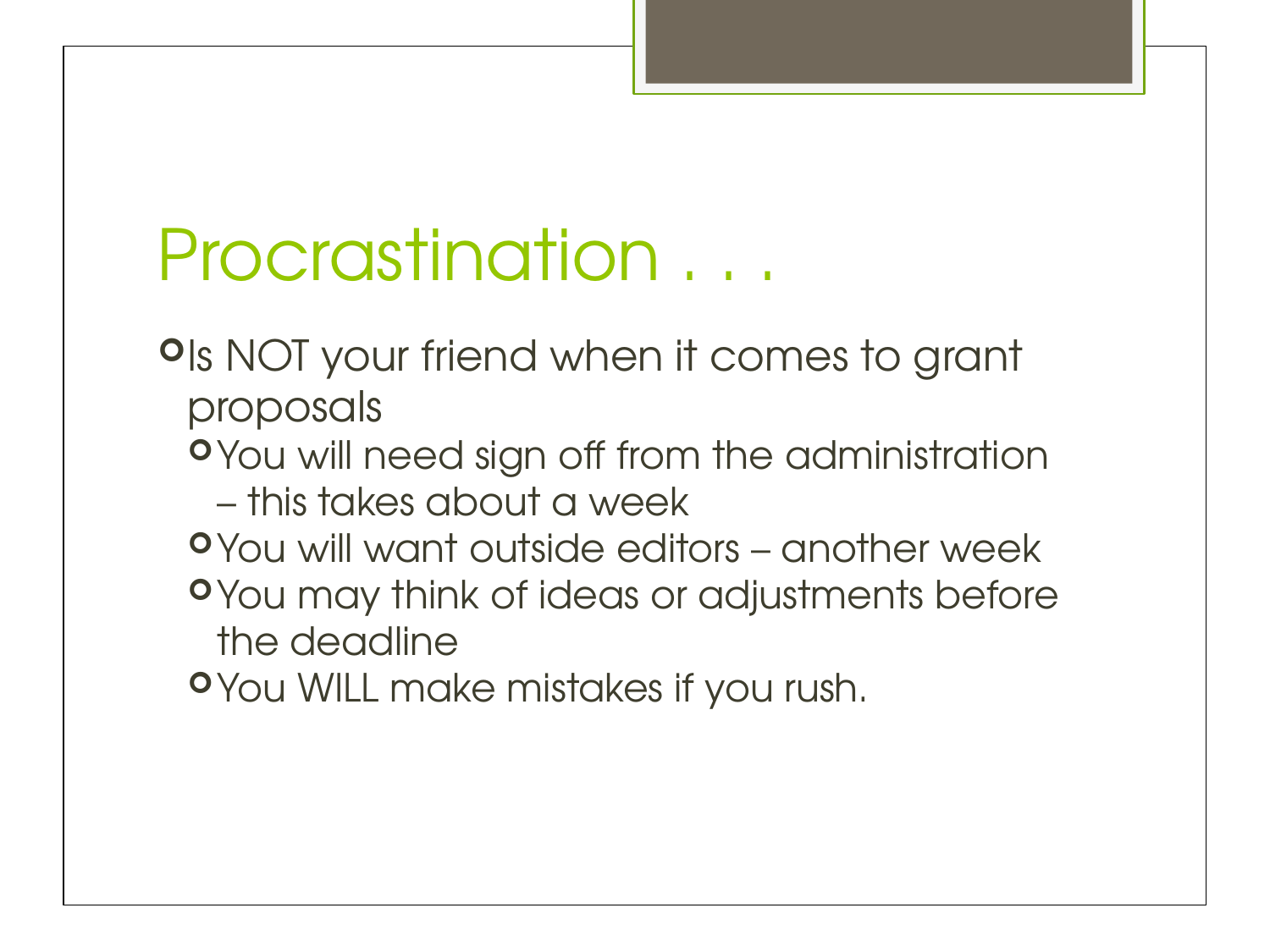

Procrastination . . .
Is NOT your friend when it comes to grant proposals
You will need sign off from the administration – this takes about a week
You will want outside editors – another week
You may think of ideas or adjustments before the deadline
You WILL make mistakes if you rush.